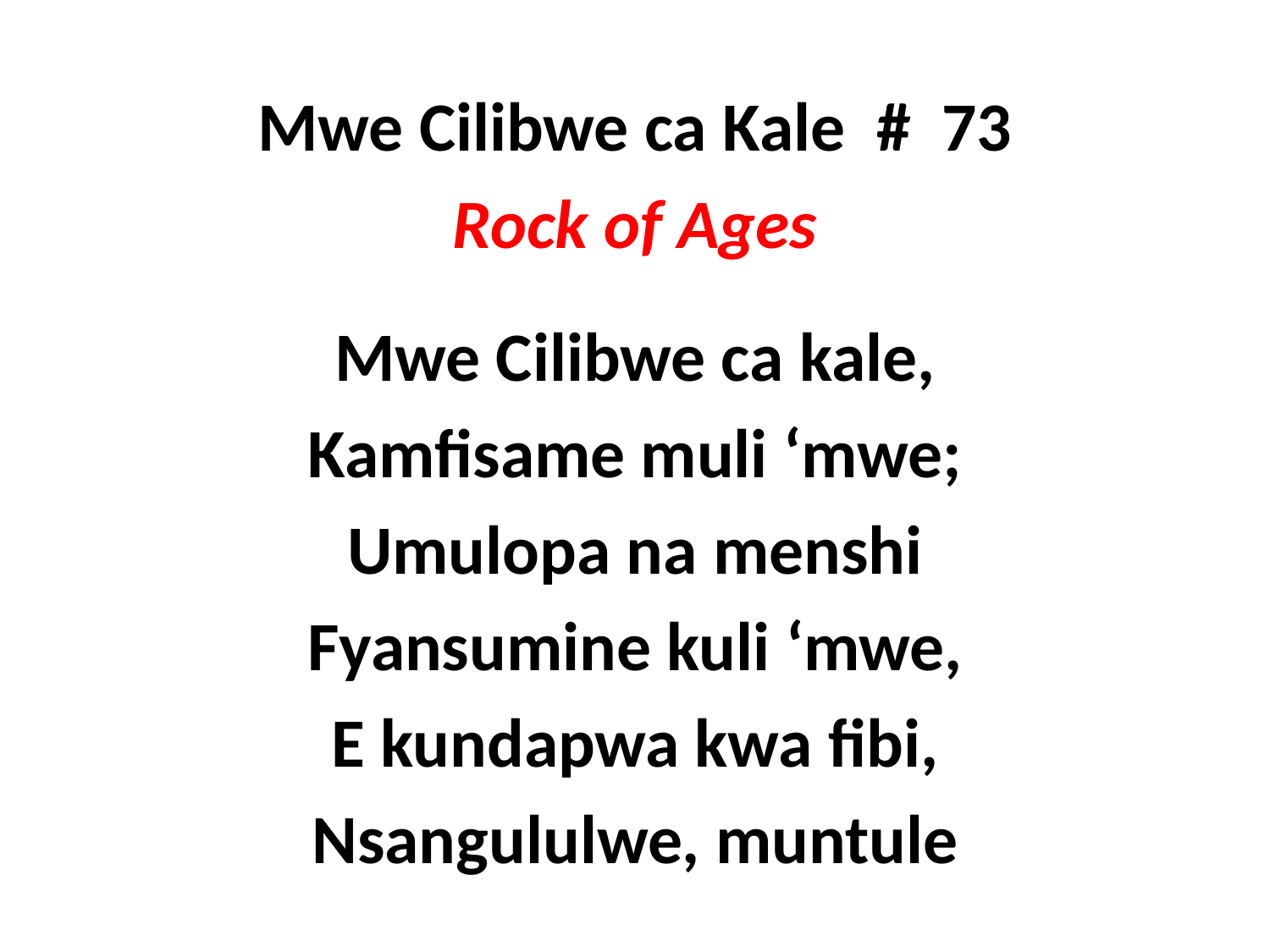

Mwe Cilibwe ca Kale  #  73
Rock of Ages

Mwe Cilibwe ca kale,
Kamfisame muli ‘mwe;
Umulopa na menshi
Fyansumine kuli ‘mwe,
E kundapwa kwa fibi,
Nsangululwe, muntule